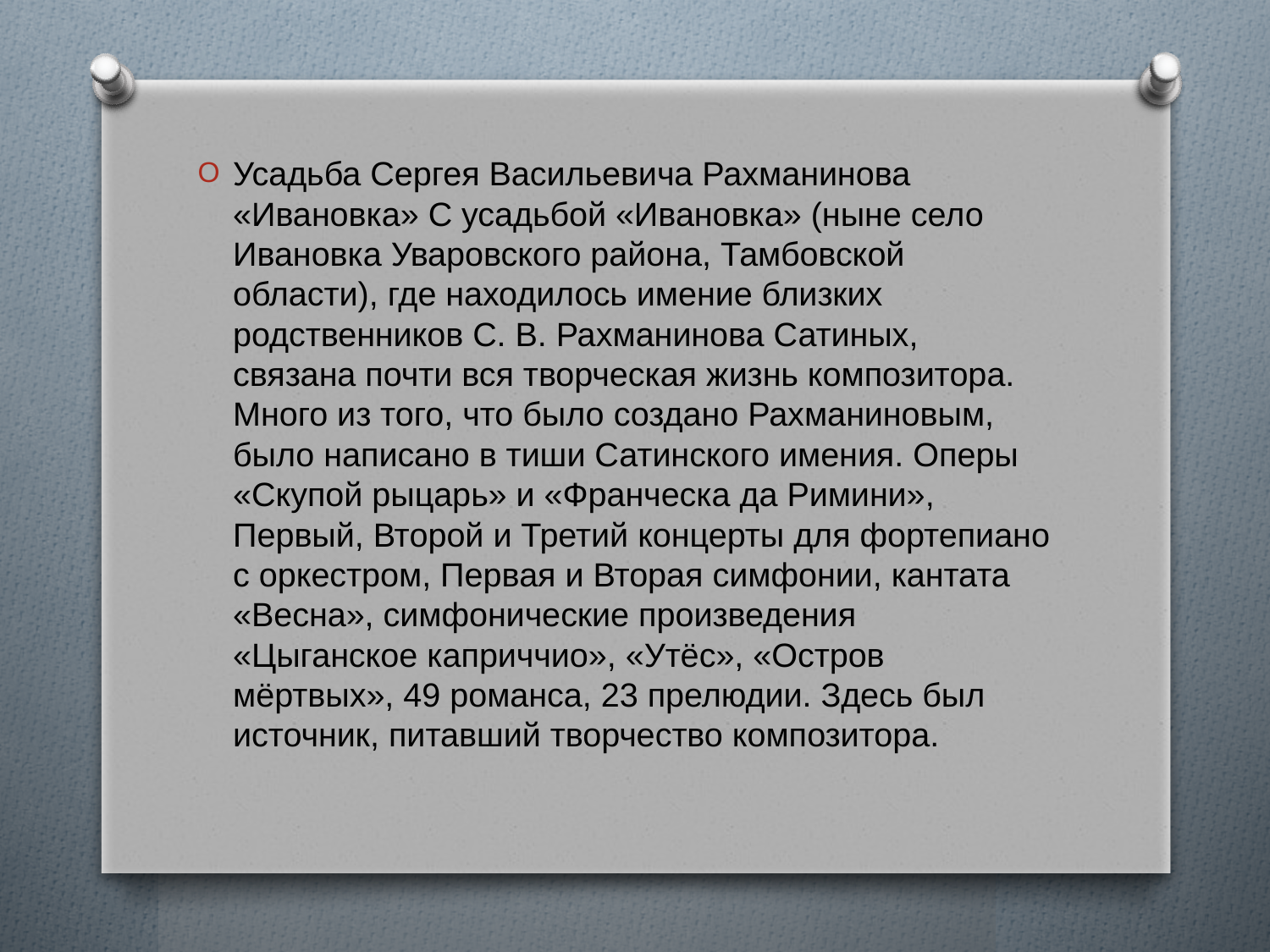

Усадьба Сергея Васильевича Рахманинова «Ивановка» С усадьбой «Ивановка» (ныне село Ивановка Уваровского района, Тамбовской области), где находилось имение близких родственников С. В. Рахманинова Сатиных, связана почти вся творческая жизнь композитора. Много из того, что было создано Рахманиновым, было написано в тиши Сатинского имения. Оперы «Скупой рыцарь» и «Франческа да Римини», Первый, Второй и Третий концерты для фортепиано с оркестром, Первая и Вторая симфонии, кантата «Весна», симфонические произведения «Цыганское каприччио», «Утёс», «Остров мёртвых», 49 романса, 23 прелюдии. Здесь был источник, питавший творчество композитора.